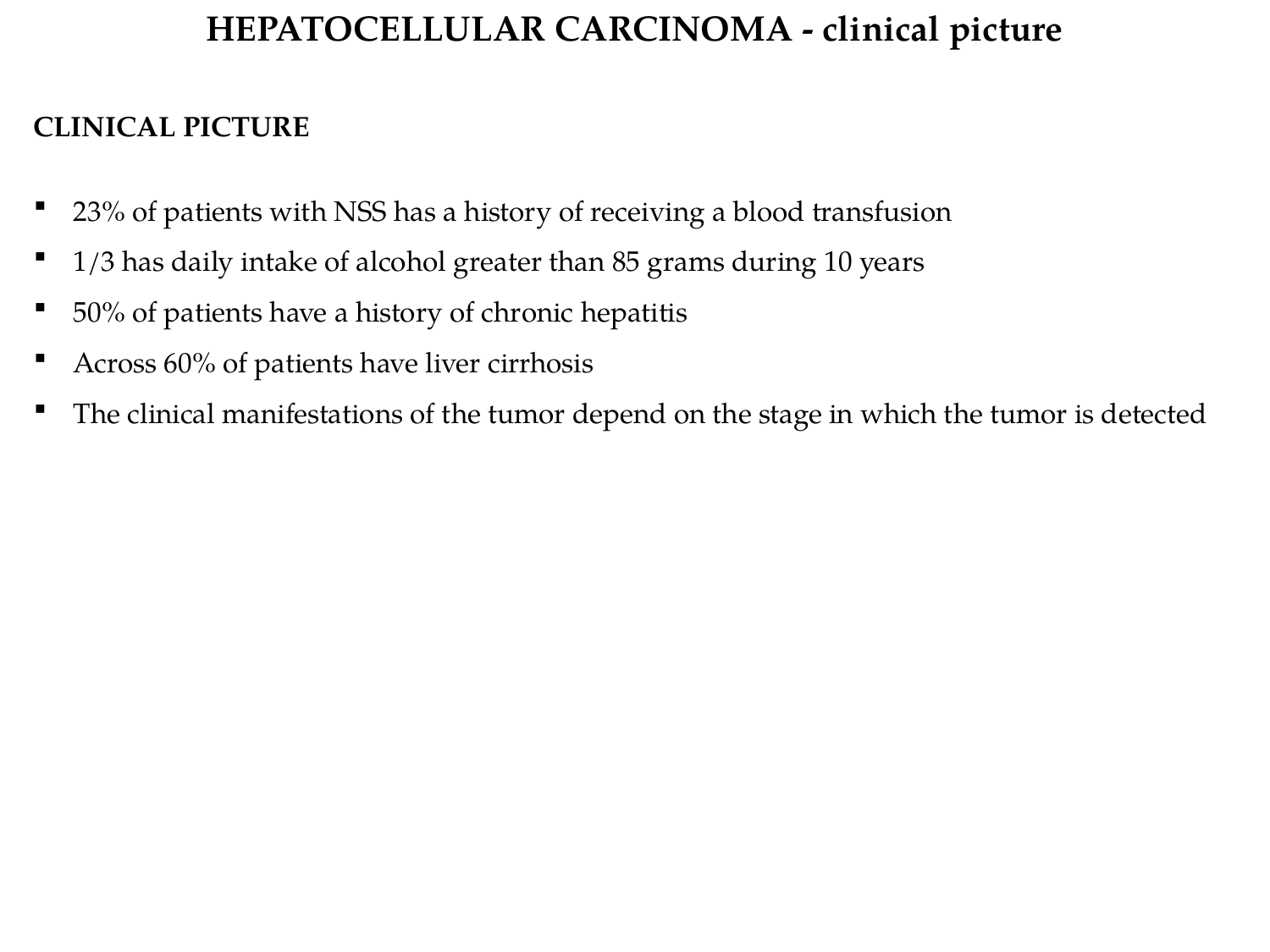

HEPATOCELLULAR CARCINOMA - clinical picture
CLINICAL PICTURE

23% of patients with NSS has a history of receiving a blood transfusion
1/3 has daily intake of alcohol greater than 85 grams during 10 years
50% of patients have a history of chronic hepatitis
Across 60% of patients have liver cirrhosis
The clinical manifestations of the tumor depend on the stage in which the tumor is detected